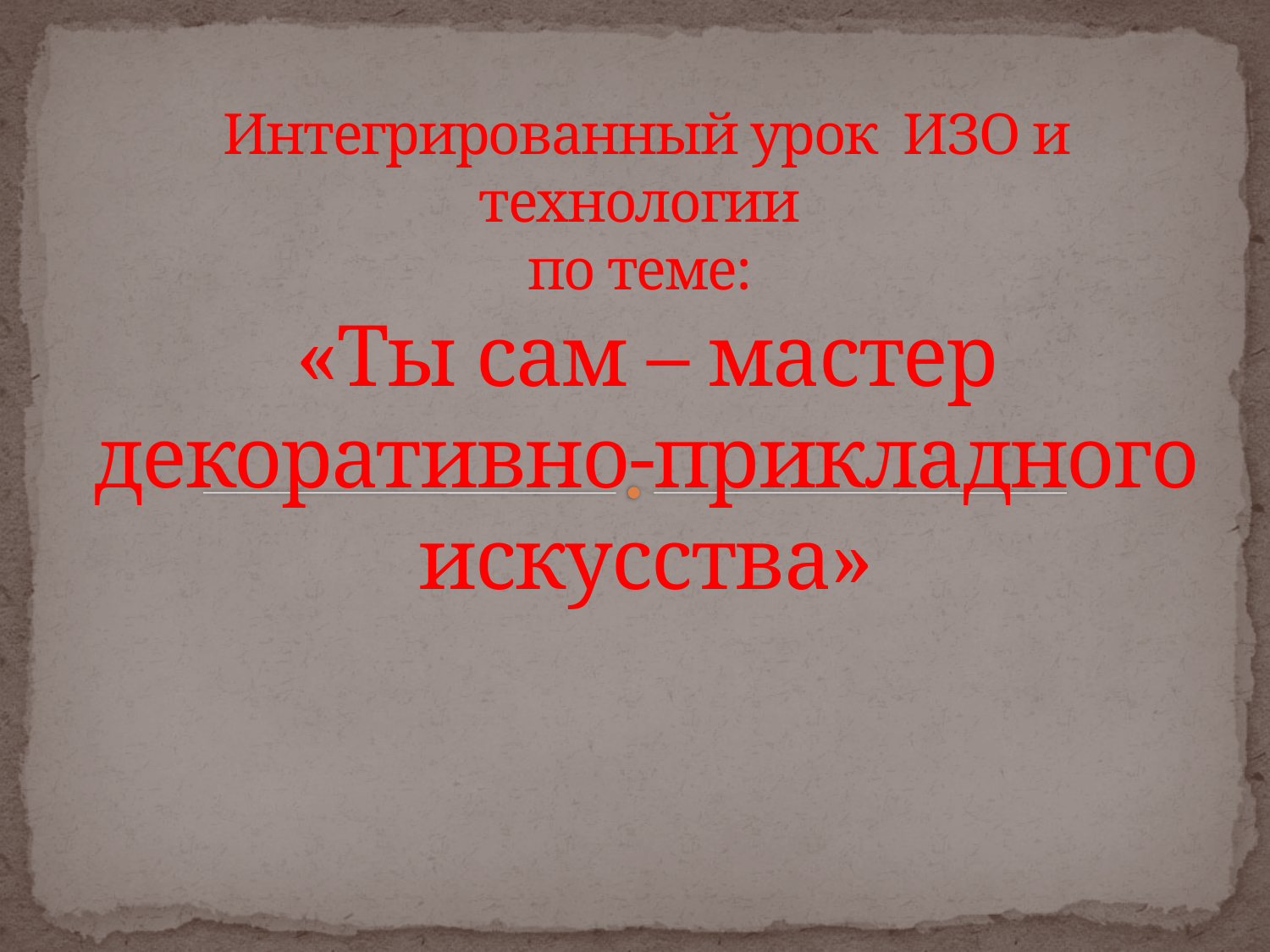

# Интегрированный урок  ИЗО и технологии по теме: «Ты сам – мастер декоративно-прикладного искусства»